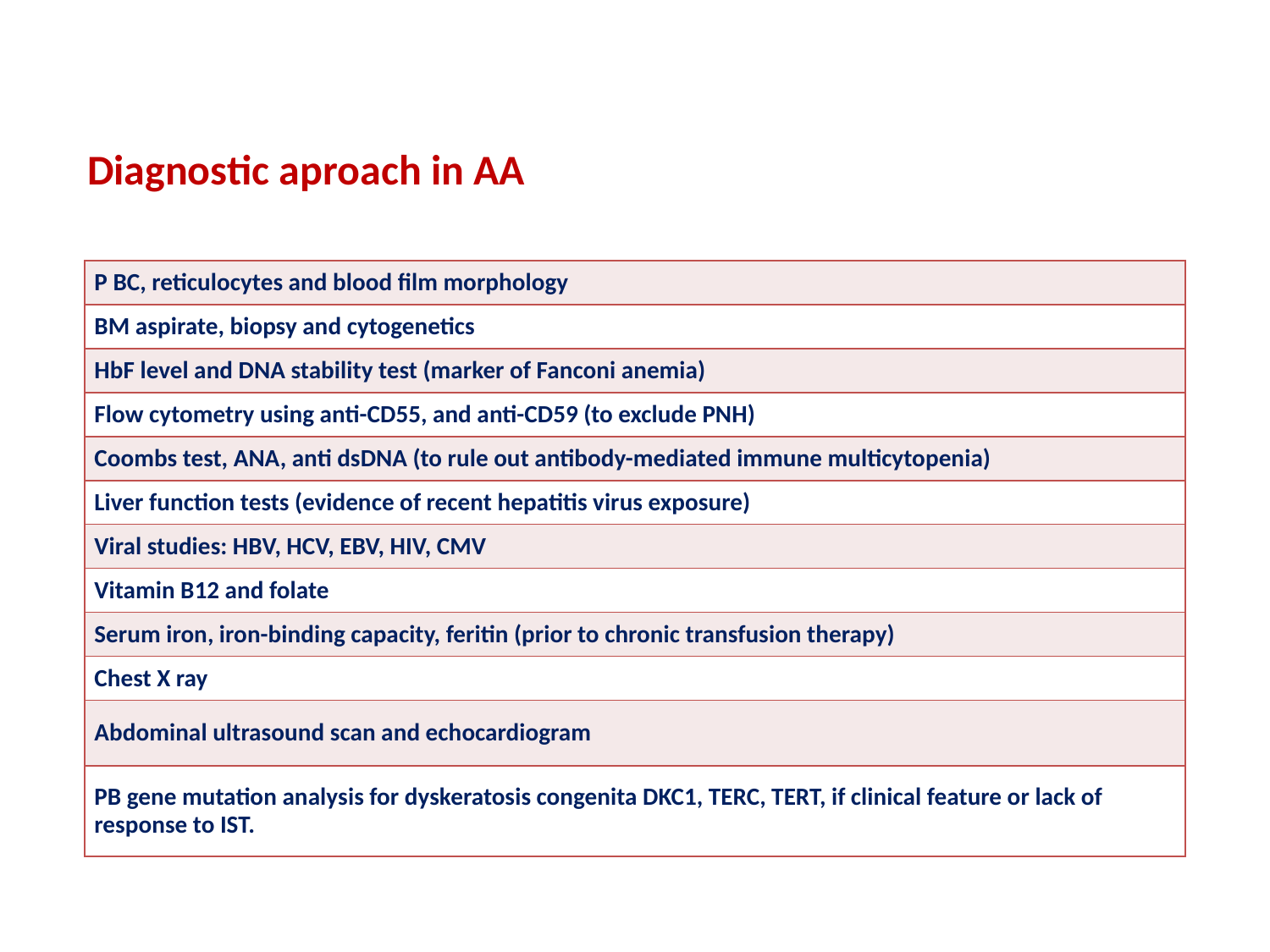

Diagnostic aproach in AA
| P BC, reticulocytes and blood film morphology |
| --- |
| BM aspirate, biopsy and cytogenetics |
| HbF level and DNA stability test (marker of Fanconi anemia) |
| Flow cytometry using anti-CD55, and anti-CD59 (to exclude PNH) |
| Coombs test, ANA, anti dsDNA (to rule out antibody-mediated immune multicytopenia) |
| Liver function tests (evidence of recent hepatitis virus exposure) |
| Viral studies: HBV, HCV, EBV, HIV, CMV |
| Vitamin B12 and folate |
| Serum iron, iron-binding capacity, feritin (prior to chronic transfusion therapy) |
| Chest X ray |
| Abdominal ultrasound scan and echocardiogram |
| PB gene mutation analysis for dyskeratosis congenita DKC1, TERC, TERT, if clinical feature or lack of response to IST. |